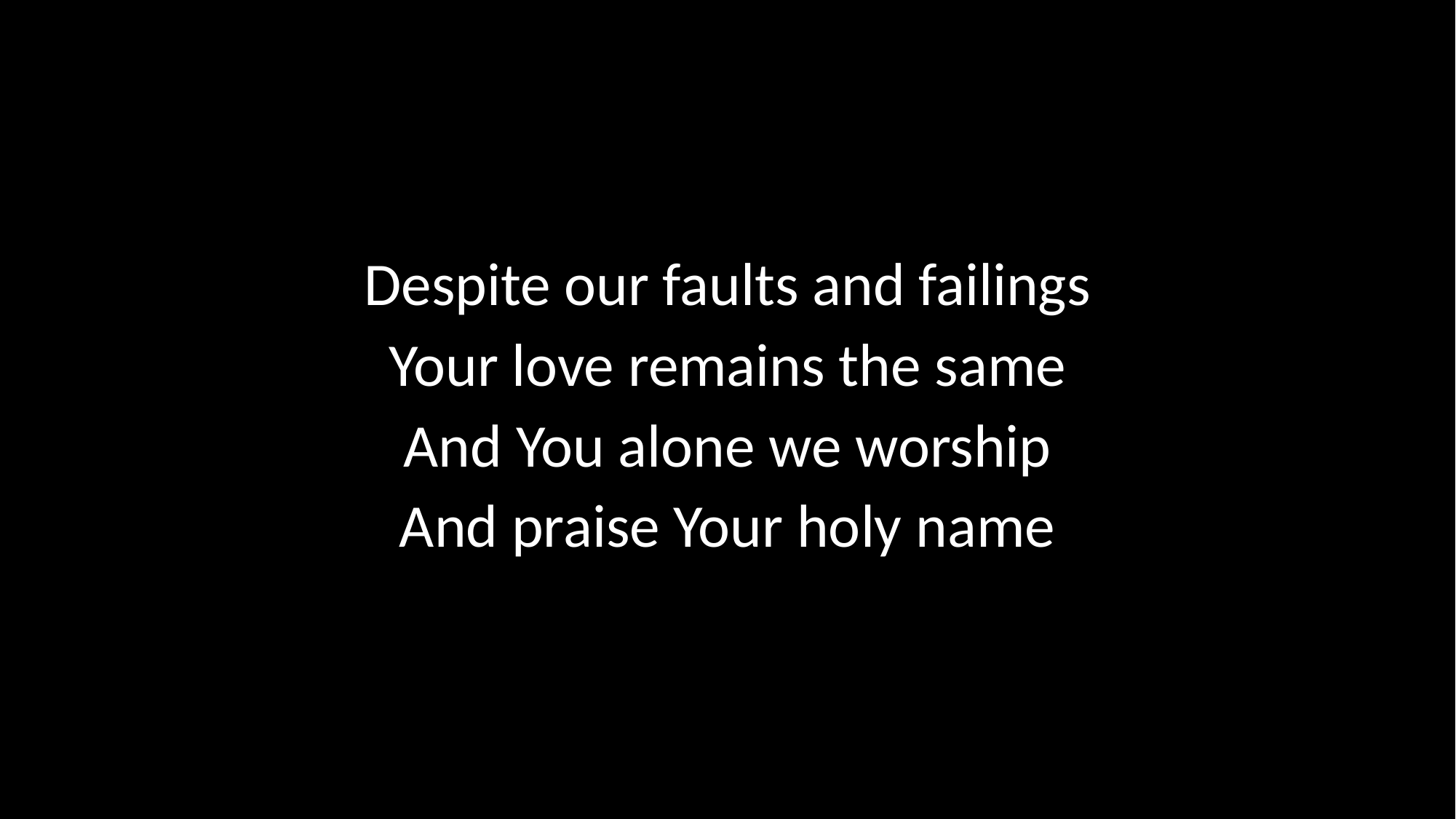

Despite our faults and failings
Your love remains the same
And You alone we worship
And praise Your holy name